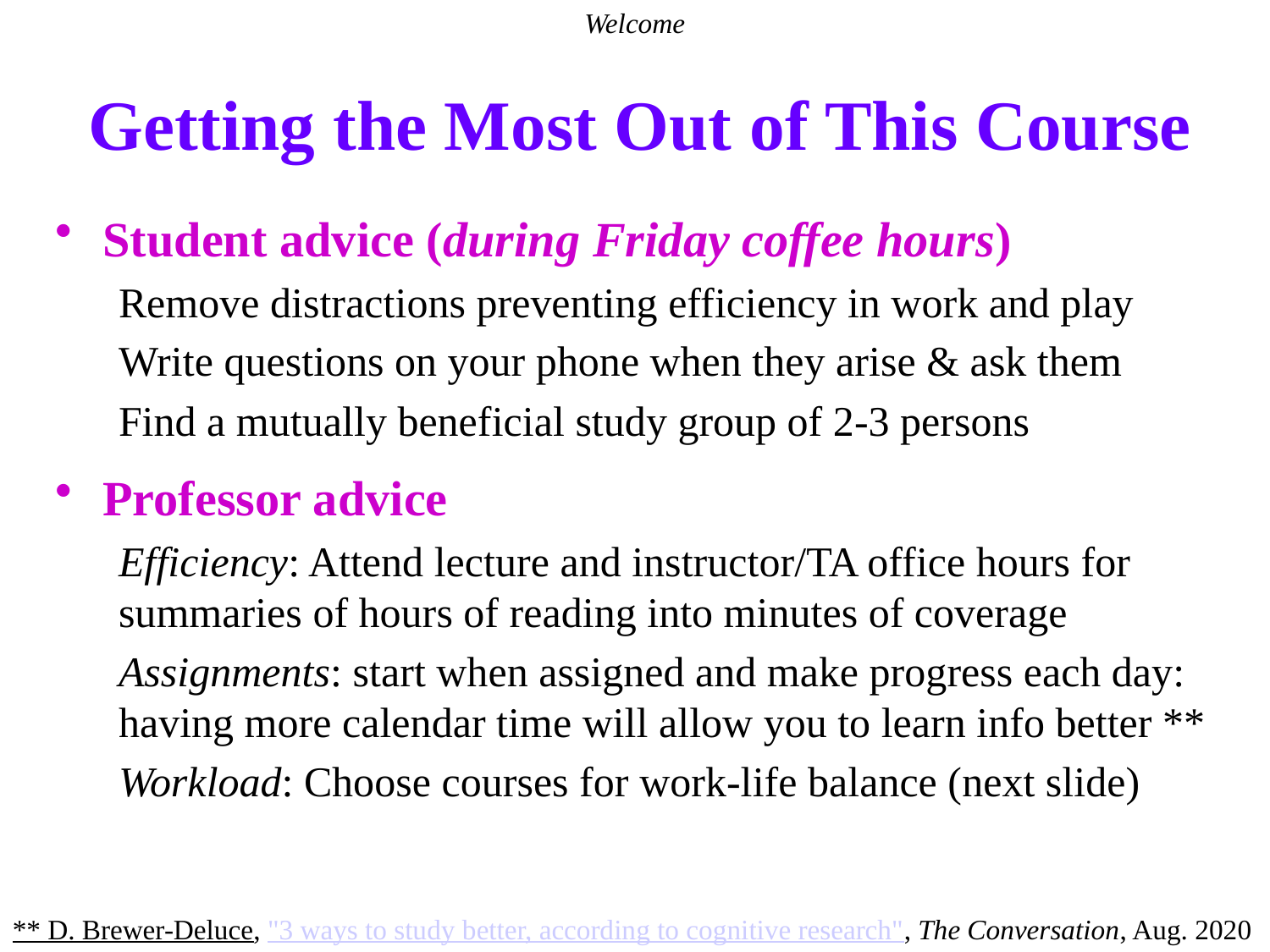

Welcome
# Getting the Most Out of This Course
Student advice (during Friday coffee hours)
Remove distractions preventing efficiency in work and play
Write questions on your phone when they arise & ask them
Find a mutually beneficial study group of 2-3 persons
Professor advice
Efficiency: Attend lecture and instructor/TA office hours for summaries of hours of reading into minutes of coverage
Assignments: start when assigned and make progress each day: having more calendar time will allow you to learn info better **
Workload: Choose courses for work-life balance (next slide)
** D. Brewer-Deluce, "3 ways to study better, according to cognitive research", The Conversation, Aug. 2020